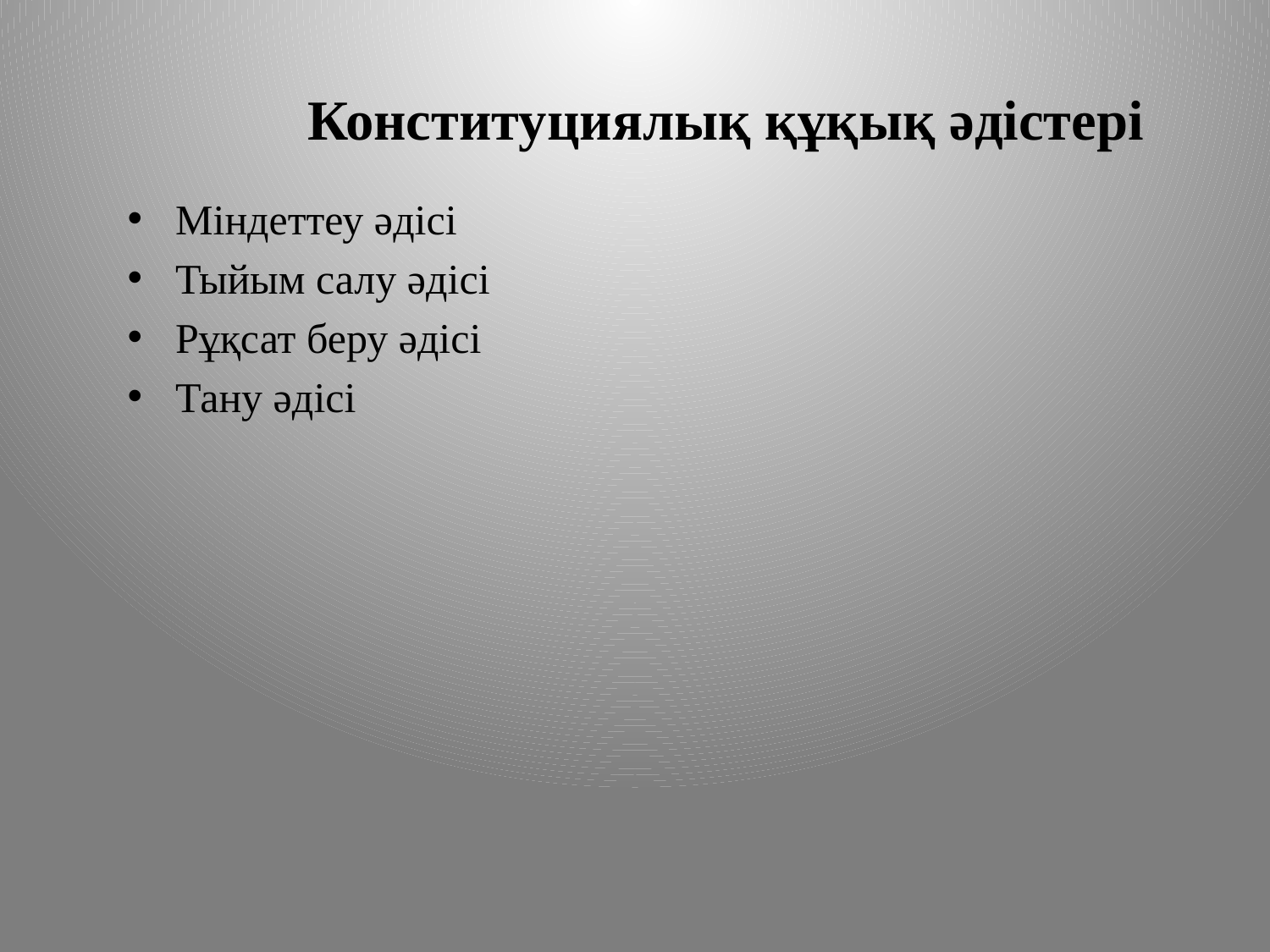

Конституциялық құқық әдістері
Міндеттеу әдісі
Тыйым салу әдісі
Рұқсат беру әдісі
Тану әдісі